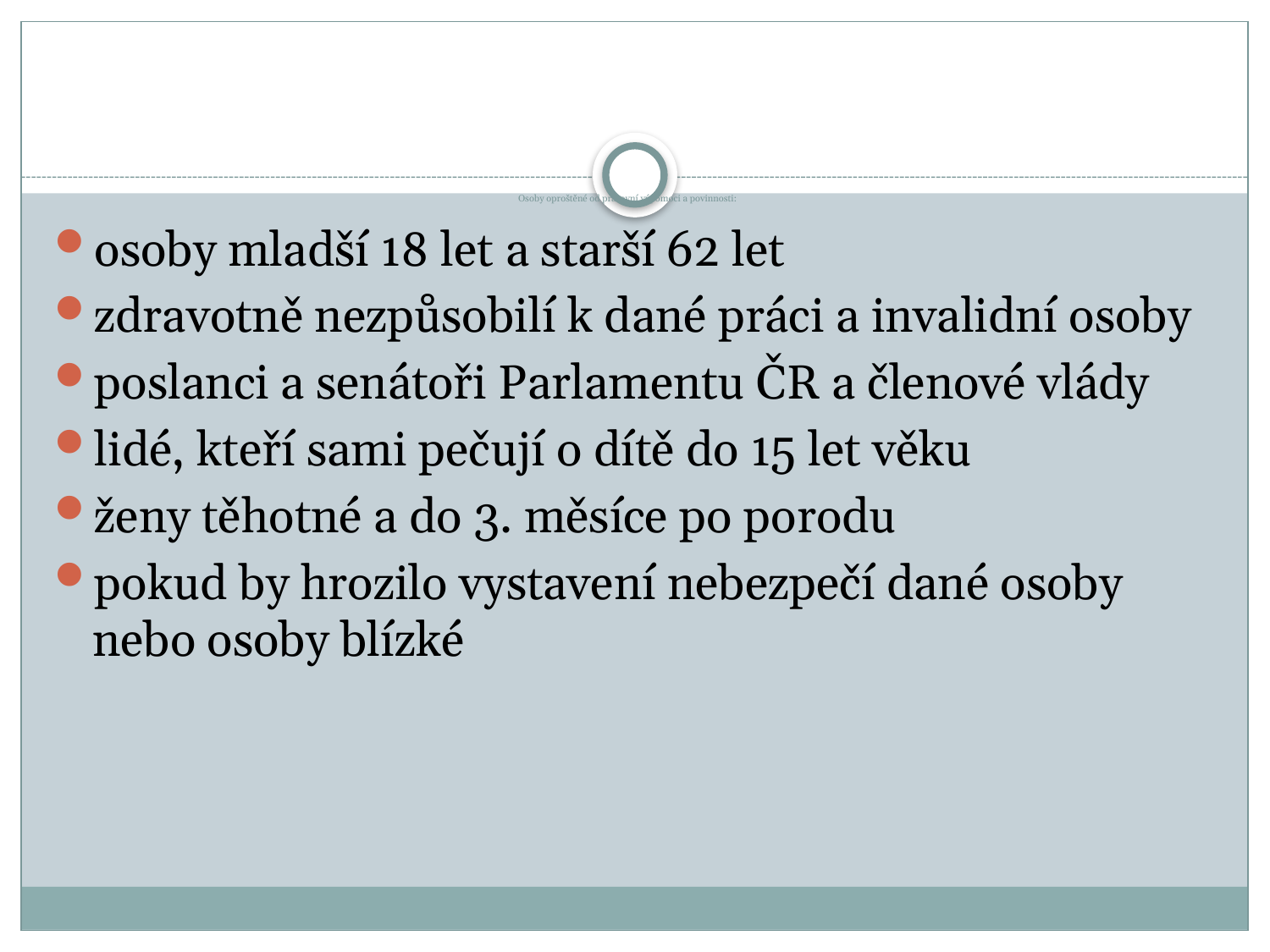

# Osoby oproštěné od pracovní výpomoci a povinnosti:
osoby mladší 18 let a starší 62 let
zdravotně nezpůsobilí k dané práci a invalidní osoby
poslanci a senátoři Parlamentu ČR a členové vlády
lidé, kteří sami pečují o dítě do 15 let věku
ženy těhotné a do 3. měsíce po porodu
pokud by hrozilo vystavení nebezpečí dané osoby nebo osoby blízké